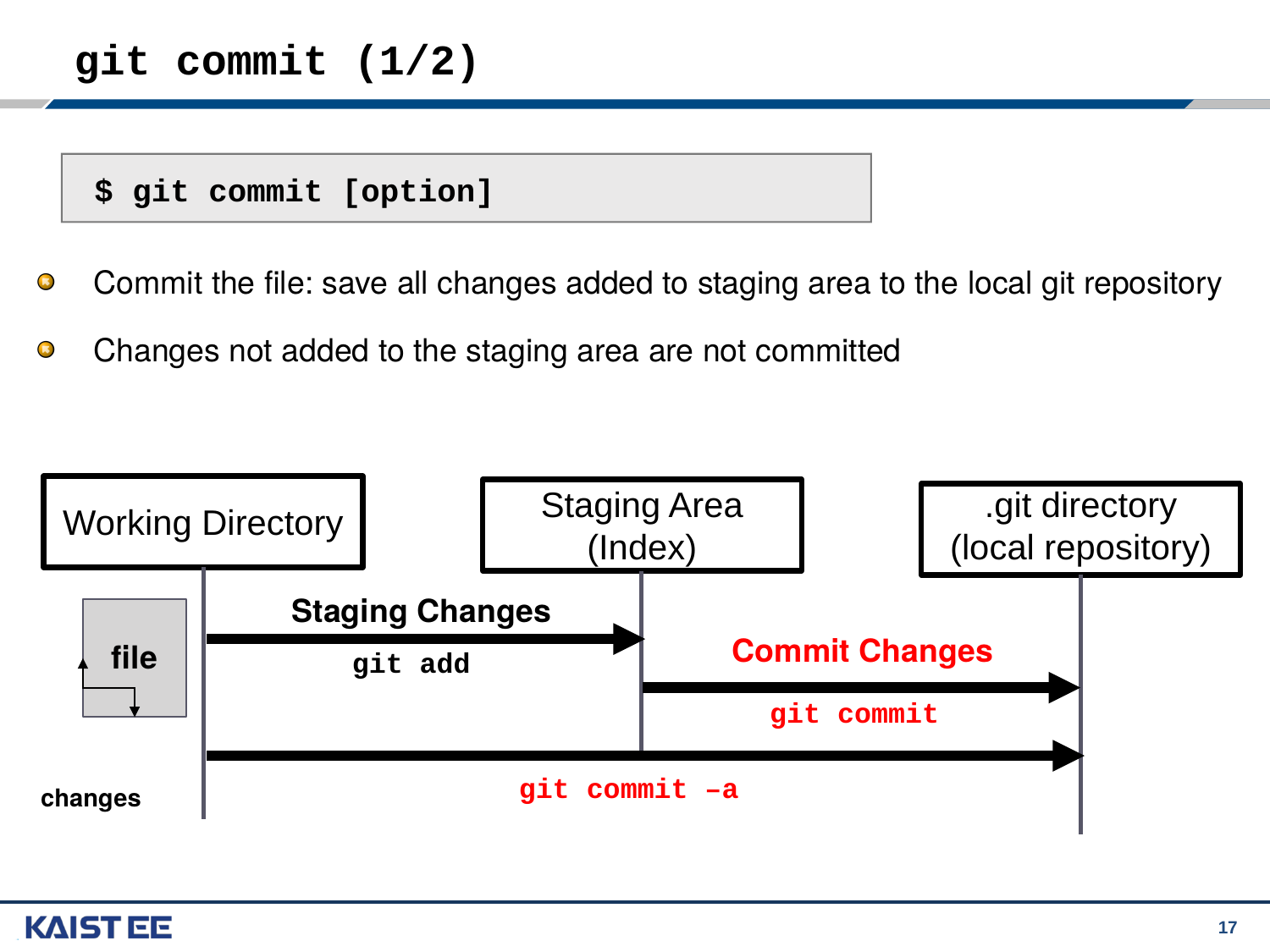

# git commit (1/2)

$ git commit [option]

Commit the file: save all changes added to staging area to the local git repository
Changes not added to the staging area are not committed

Working Directory

file
changes
Staging Area
(Index)

.git directory
(local repository)

Staging Changes
Commit Changes
git add
git commit
git commit –a